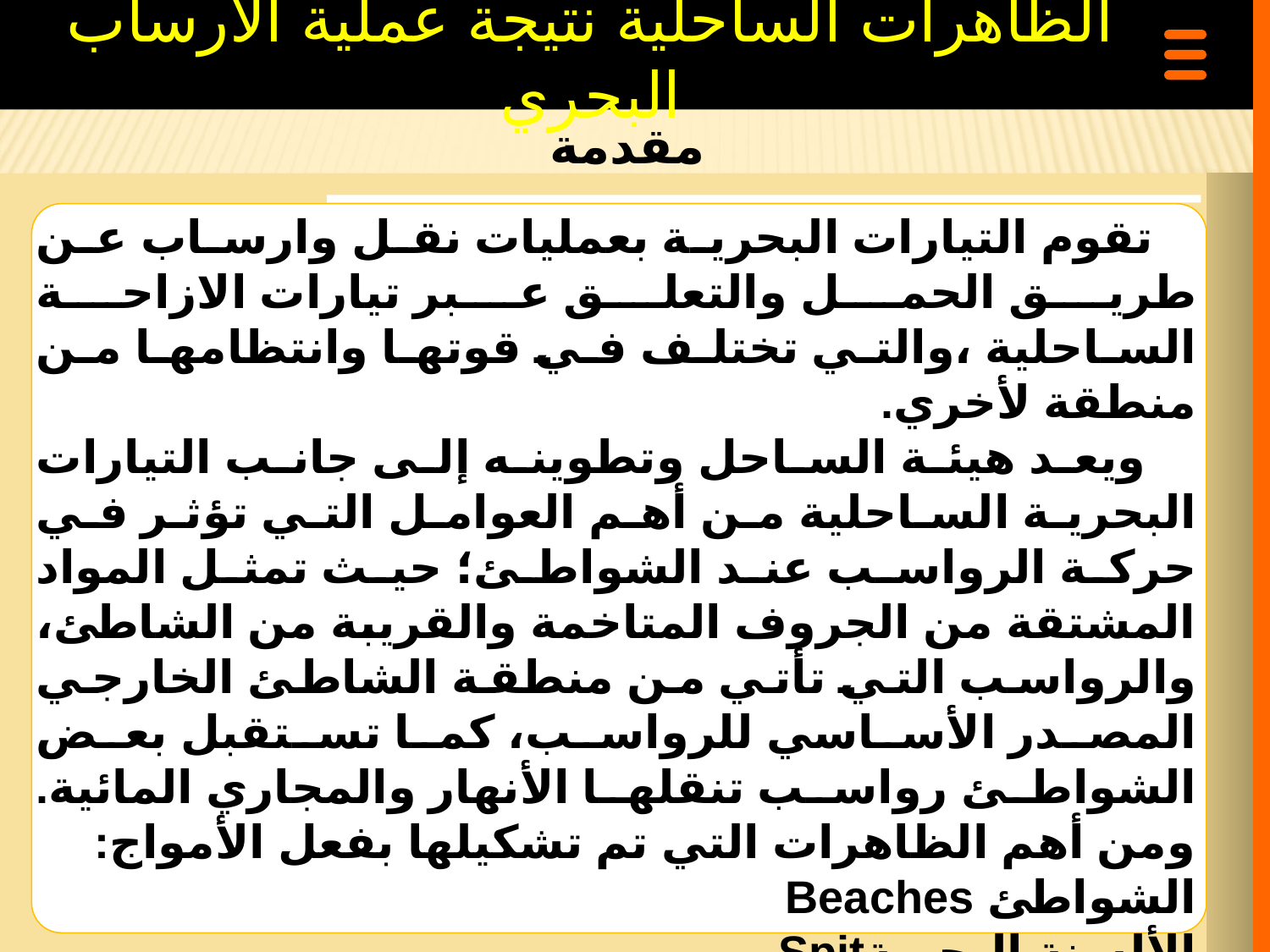

الظاهرات الساحلية نتيجة عملية الارساب البحري

مقدمة

    تقوم التيارات البحرية بعمليات نقل وارساب عن طريق الحمل والتعلق عبر تيارات الازاحة الساحلية ،والتي تختلف في قوتها وانتظامها من منطقة لأخري.
    ويعد هيئة الساحل وتطوينه إلى جانب التيارات البحرية الساحلية من أهم العوامل التي تؤثر في حركة الرواسب عند الشواطئ؛ حيث تمثل المواد المشتقة من الجروف المتاخمة والقريبة من الشاطئ، والرواسب التي تأتي من منطقة الشاطئ الخارجي المصدر الأساسي للرواسب، كما تستقبل بعض الشواطئ رواسب تنقلها الأنهار والمجاري المائية. ومن أهم الظاهرات التي تم تشكيلها بفعل الأمواج:
الشواطئ Beaches
الألسنة البحريةSpit
الحواجز الرسوبية البحرية والبحيرات الملحية Sea Bars & Lagoons
السواحل الغاطسة Sinking coast